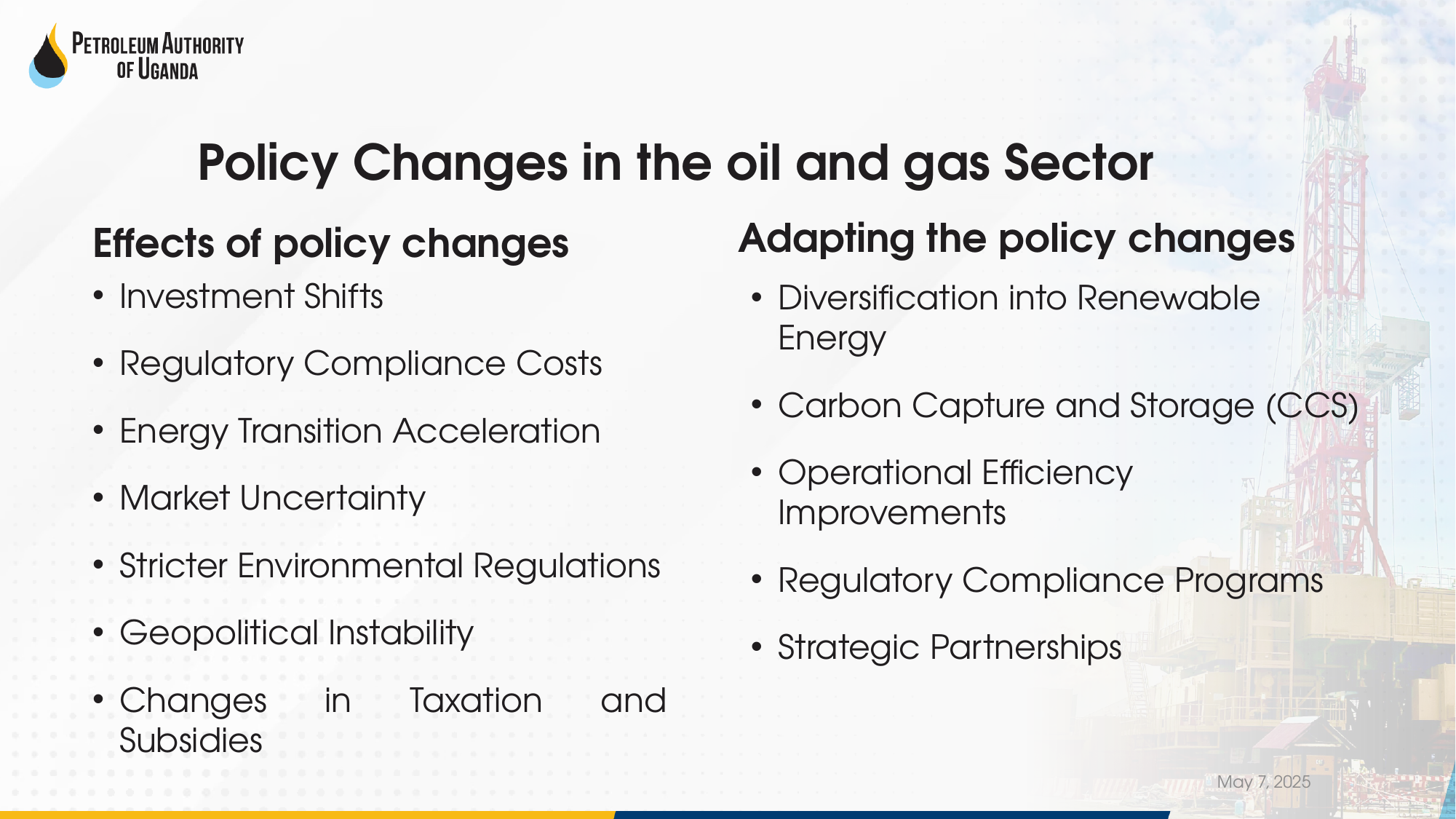

Policy Changes in the oil and gas Sector
Adapting the policy changes
Effects of policy changes
Investment Shifts
Regulatory Compliance Costs
Energy Transition Acceleration
Market Uncertainty
Stricter Environmental Regulations
Geopolitical Instability
Changes in Taxation and Subsidies

Diversification into Renewable Energy
Carbon Capture and Storage (CCS)
Operational Efficiency Improvements
Regulatory Compliance Programs
Strategic Partnerships
May 7, 2025